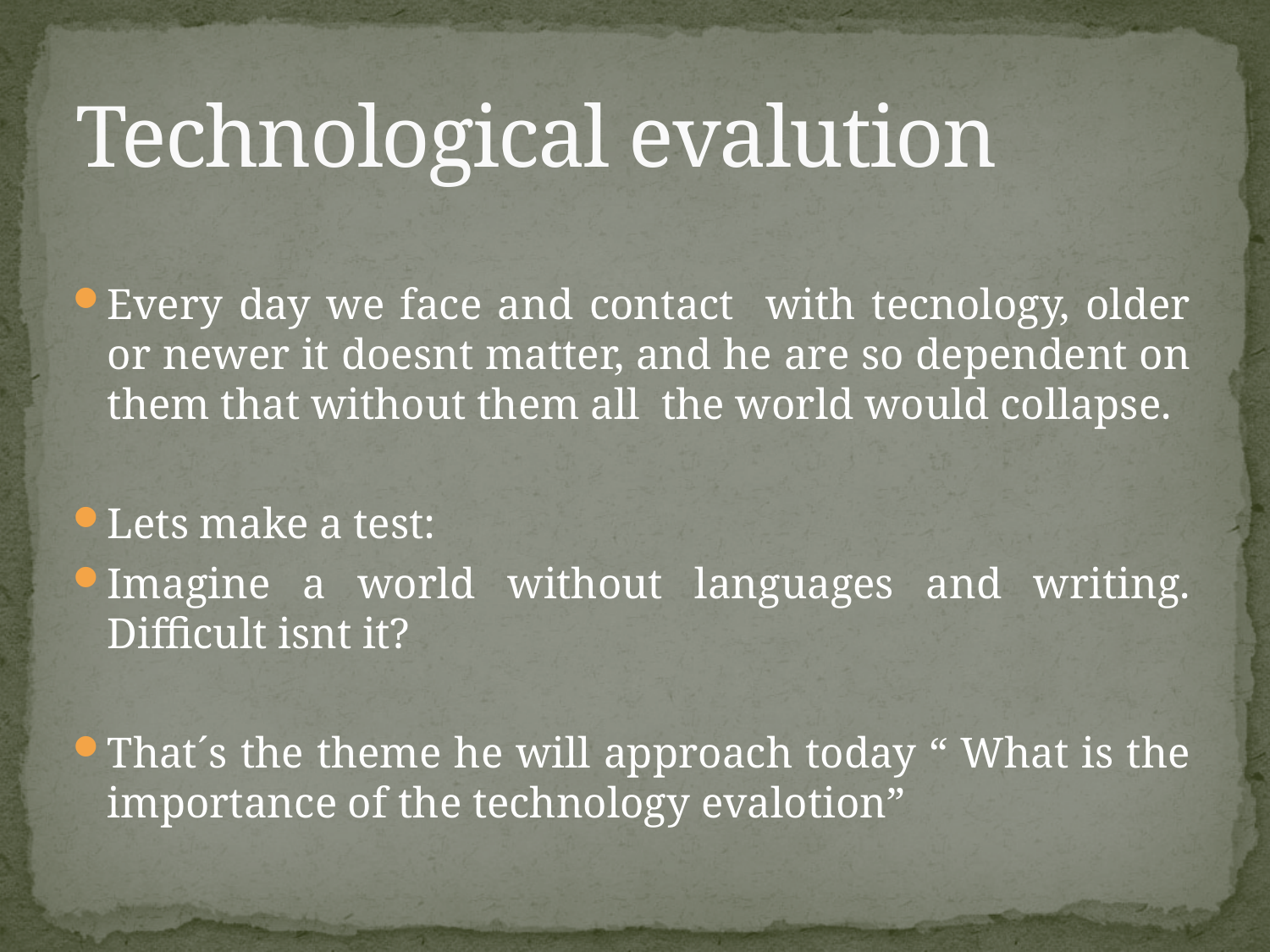

# Technological evalution
Every day we face and contact  with tecnology, older or newer it doesnt matter, and he are so dependent on them that without them all  the world would collapse.

Lets make a test:
Imagine a world without languages and writing. Difficult isnt it?

That´s the theme he will approach today “ What is the importance of the technology evalotion”